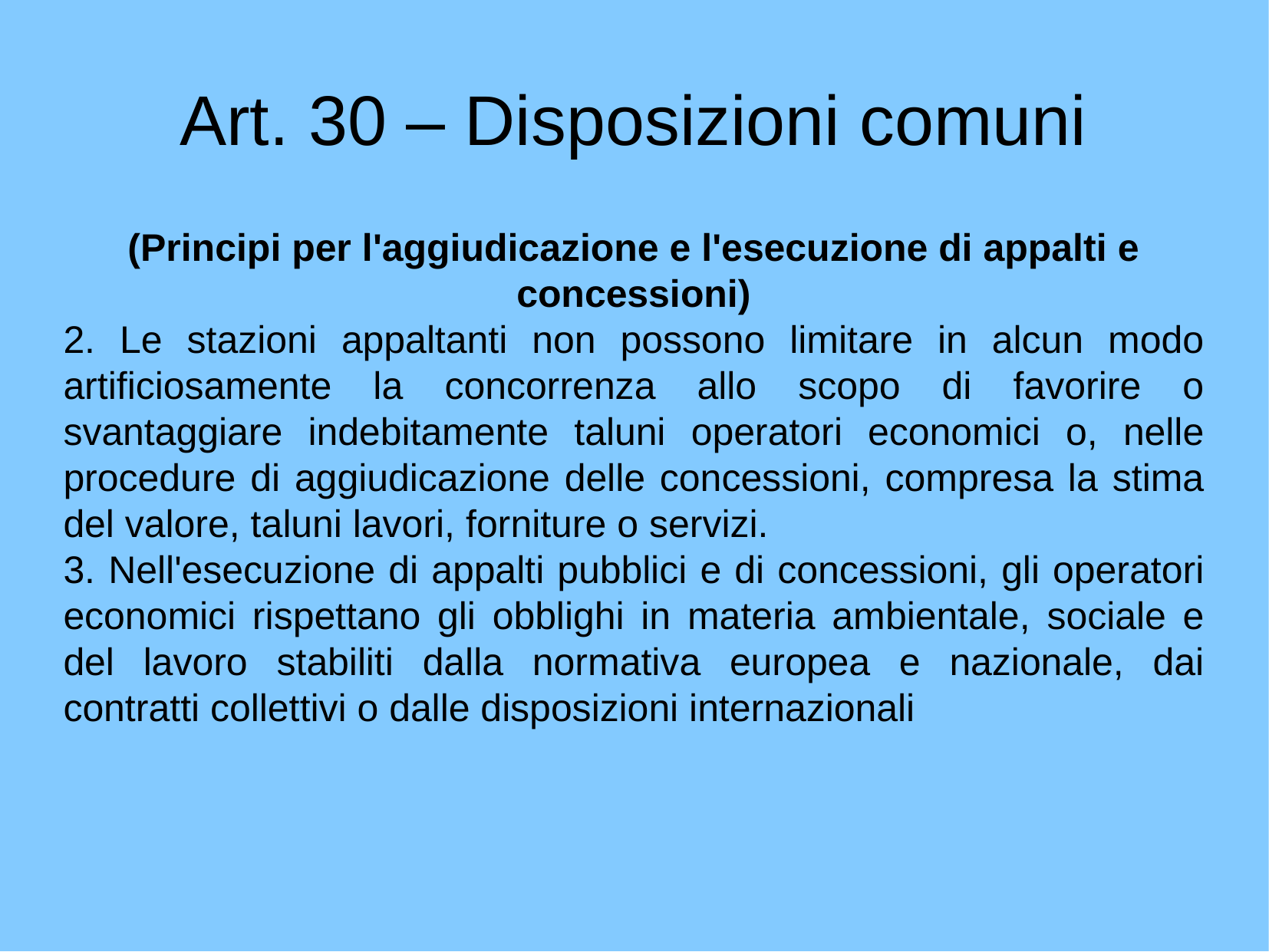

Art. 30 – Disposizioni comuni
(Principi per l'aggiudicazione e l'esecuzione di appalti e concessioni)
2. Le stazioni appaltanti non possono limitare in alcun modo artificiosamente la concorrenza allo scopo di favorire o svantaggiare indebitamente taluni operatori economici o, nelle procedure di aggiudicazione delle concessioni, compresa la stima del valore, taluni lavori, forniture o servizi.
3. Nell'esecuzione di appalti pubblici e di concessioni, gli operatori economici rispettano gli obblighi in materia ambientale, sociale e del lavoro stabiliti dalla normativa europea e nazionale, dai contratti collettivi o dalle disposizioni internazionali